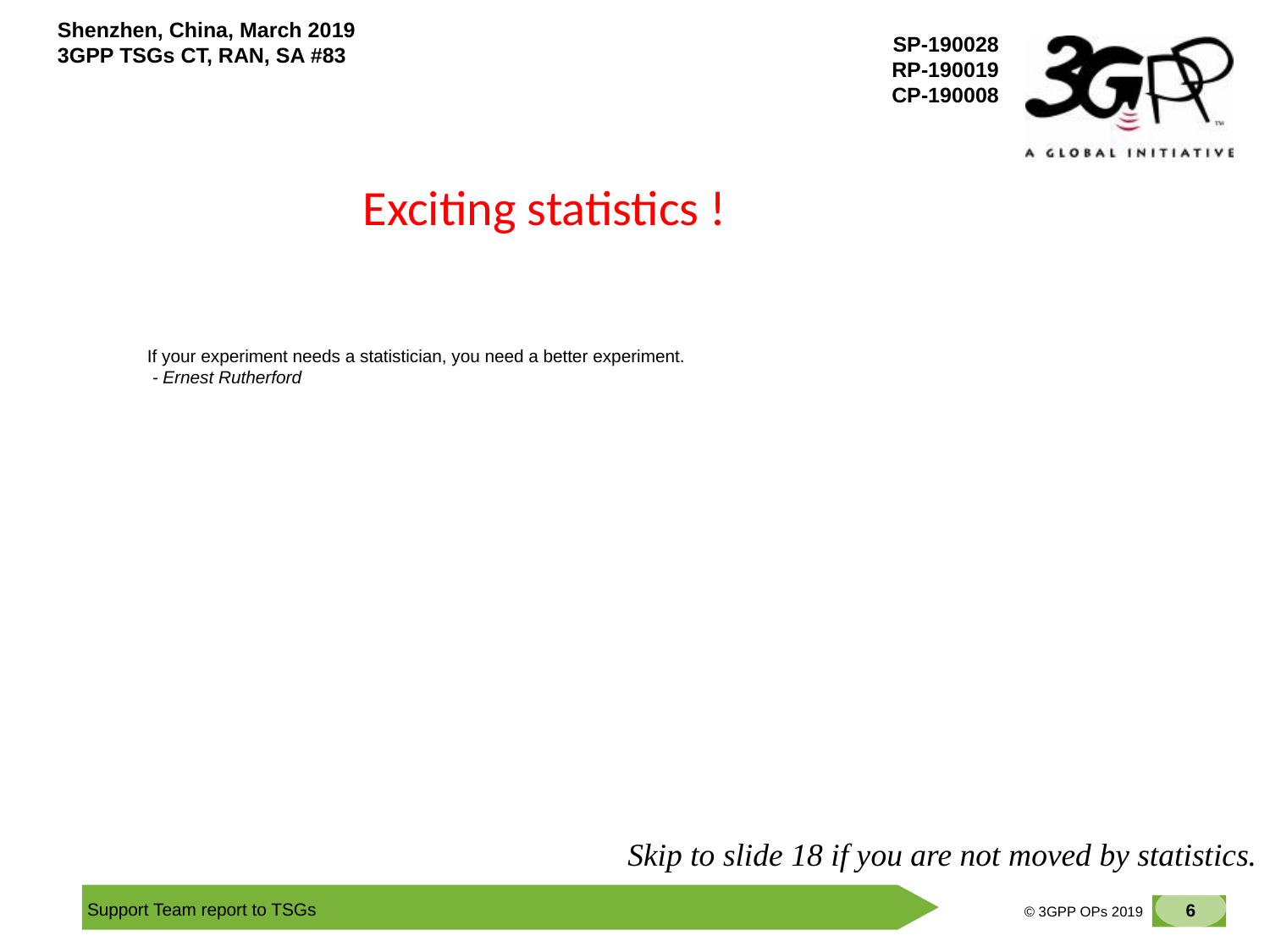

Exciting statistics !
If your experiment needs a statistician, you need a better experiment.
 - Ernest Rutherford
Skip to slide 18 if you are not moved by statistics.